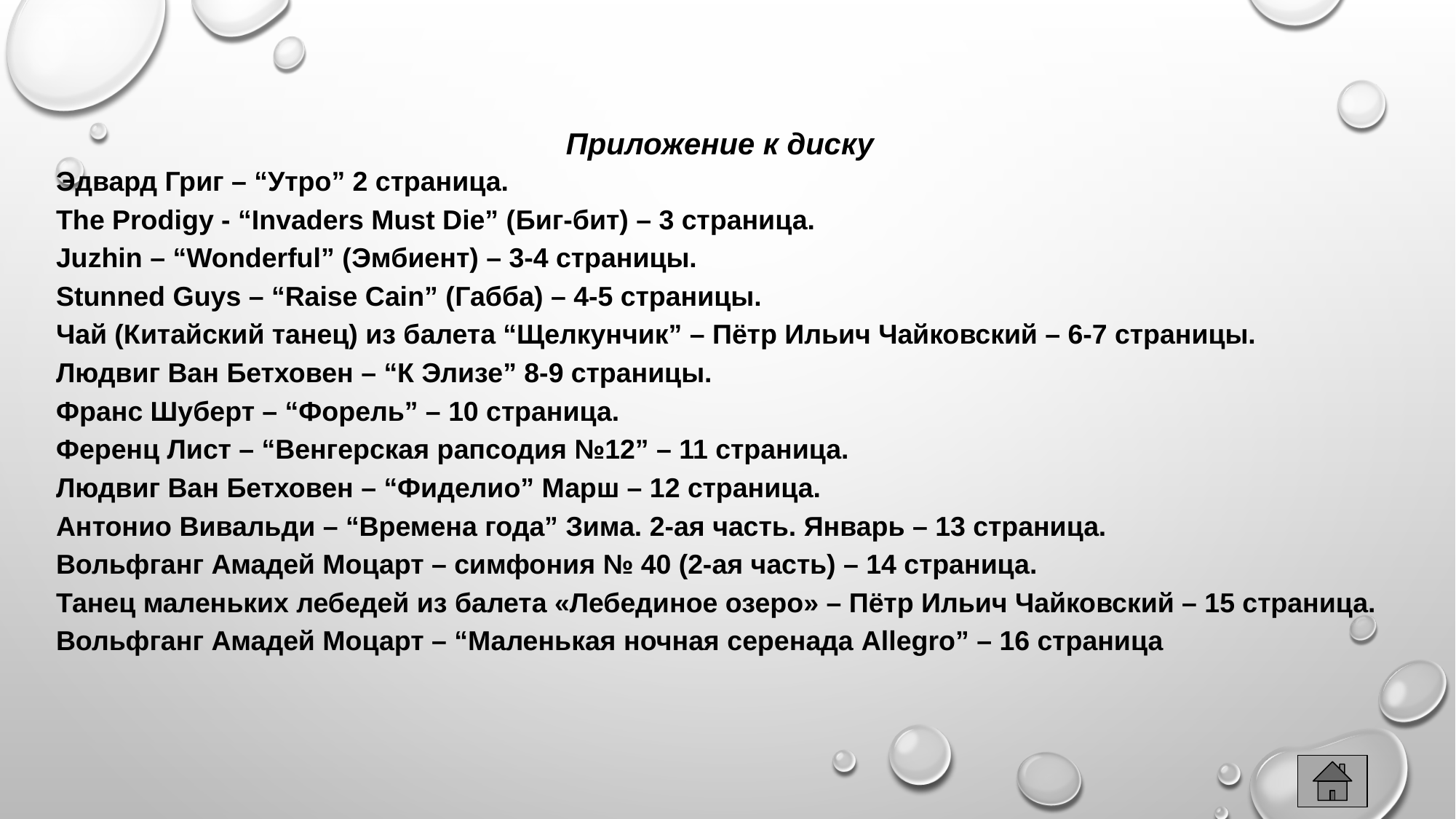

Приложение к диску
Эдвард Григ – “Утро” 2 страница.
The Prodigy - “Invaders Must Die” (Биг-бит) – 3 страница.
Juzhin – “Wonderful” (Эмбиент) – 3-4 страницы.
Stunned Guys – “Raise Cain” (Габба) – 4-5 страницы.
Чай (Китайский танец) из балета “Щелкунчик” – Пётр Ильич Чайковский – 6-7 страницы.
Людвиг Ван Бетховен – “К Элизе” 8-9 страницы.
Франс Шуберт – “Форель” – 10 страница.
Ференц Лист – “Венгерская рапсодия №12” – 11 страница.
Людвиг Ван Бетховен – “Фиделио” Марш – 12 страница.
Антонио Вивальди – “Времена года” Зима. 2-ая часть. Январь – 13 страница.
Вольфганг Амадей Моцарт – симфония № 40 (2-ая часть) – 14 страница.
Танец маленьких лебедей из балета «Лебединое озеро» – Пётр Ильич Чайковский – 15 страница.
Вольфганг Амадей Моцарт – “Маленькая ночная серенада Allegro” – 16 страница